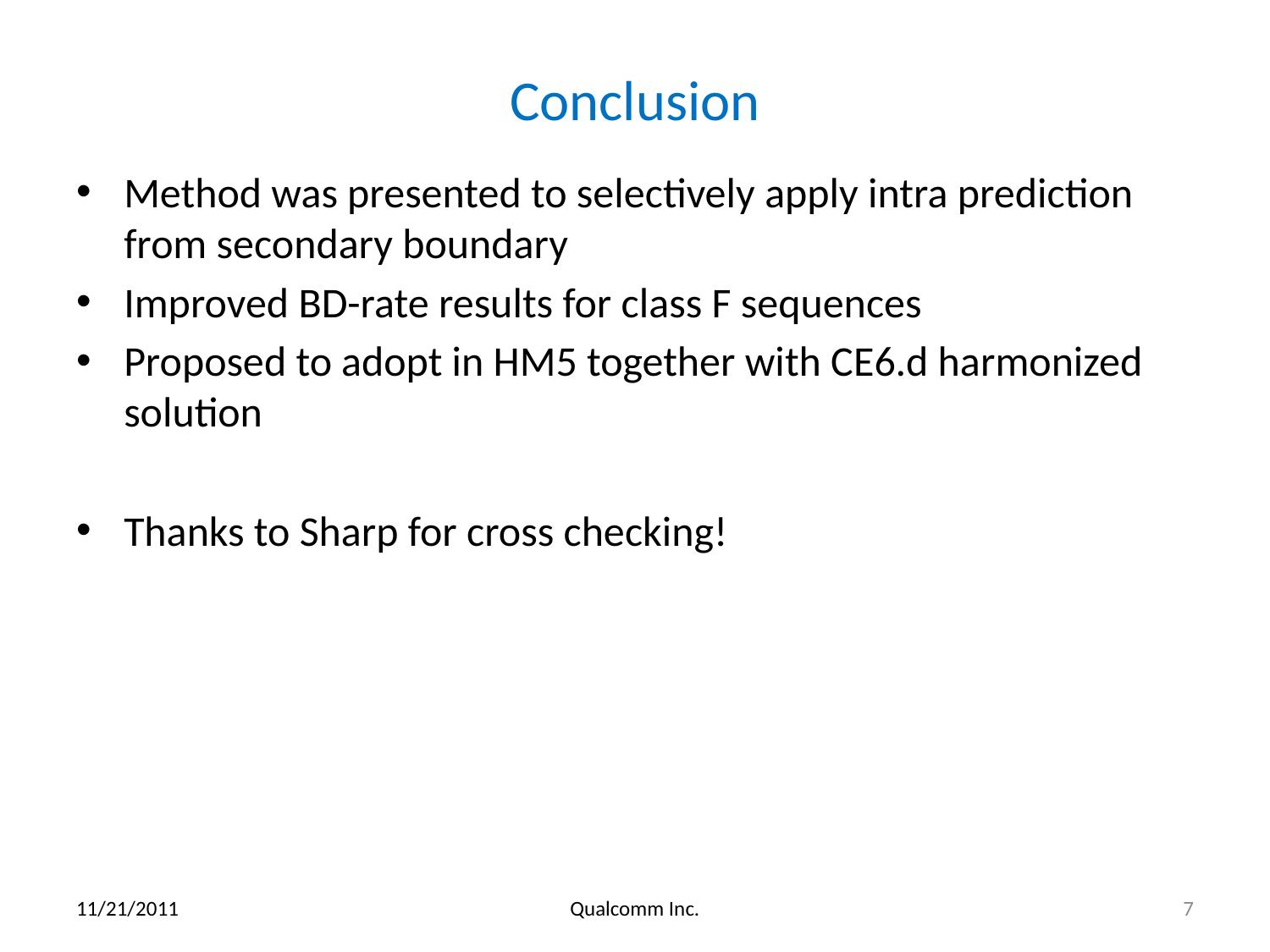

# Conclusion
Method was presented to selectively apply intra prediction from secondary boundary
Improved BD-rate results for class F sequences
Proposed to adopt in HM5 together with CE6.d harmonized solution

Thanks to Sharp for cross checking!
11/21/2011
Qualcomm Inc.
7